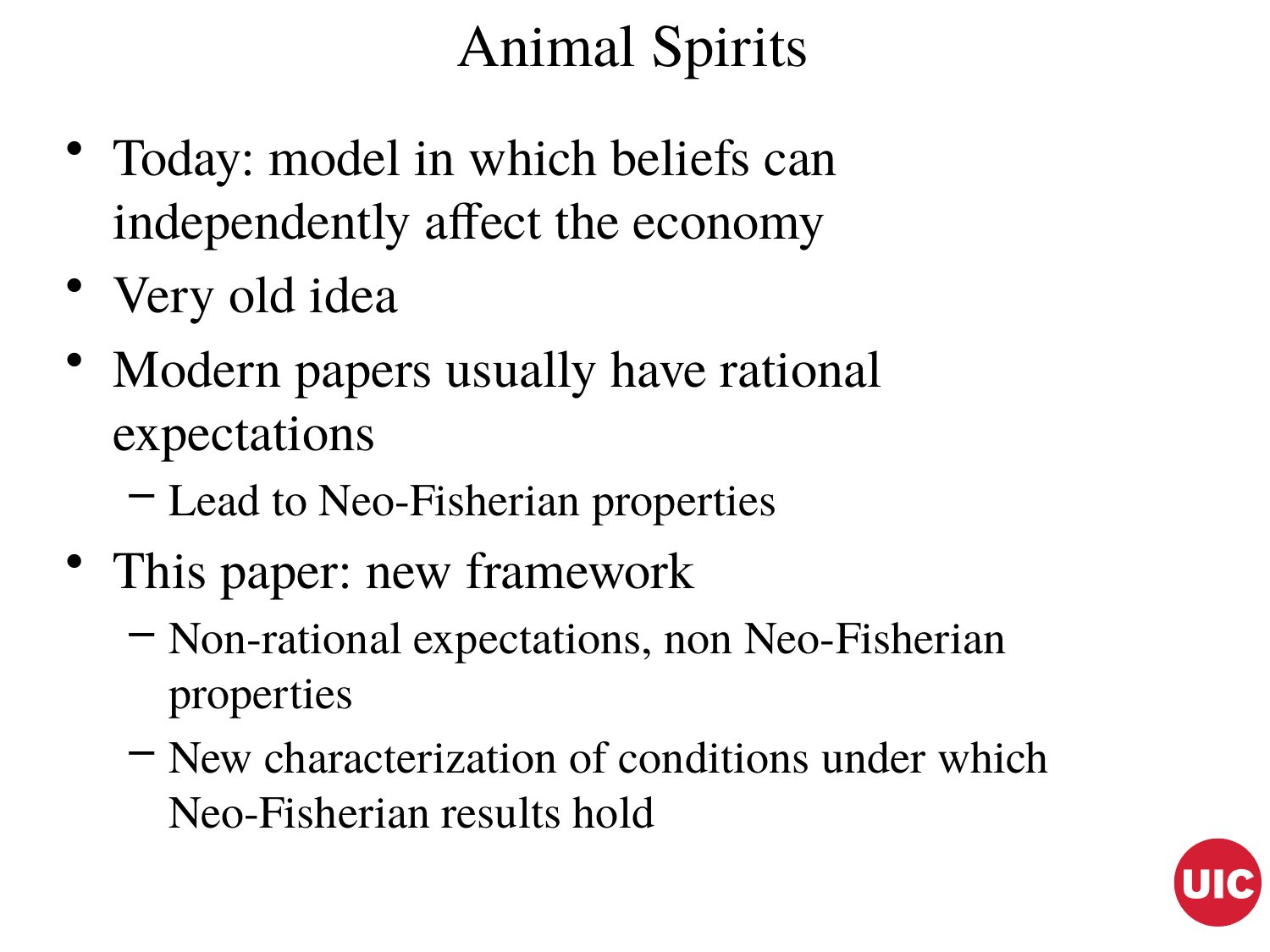

# Animal Spirits
Today: model in which beliefs can independently affect the economy
Very old idea
Modern papers usually have rational expectations
Lead to Neo-Fisherian properties
This paper: new framework
Non-rational expectations, non Neo-Fisherian properties
New characterization of conditions under which Neo-Fisherian results hold